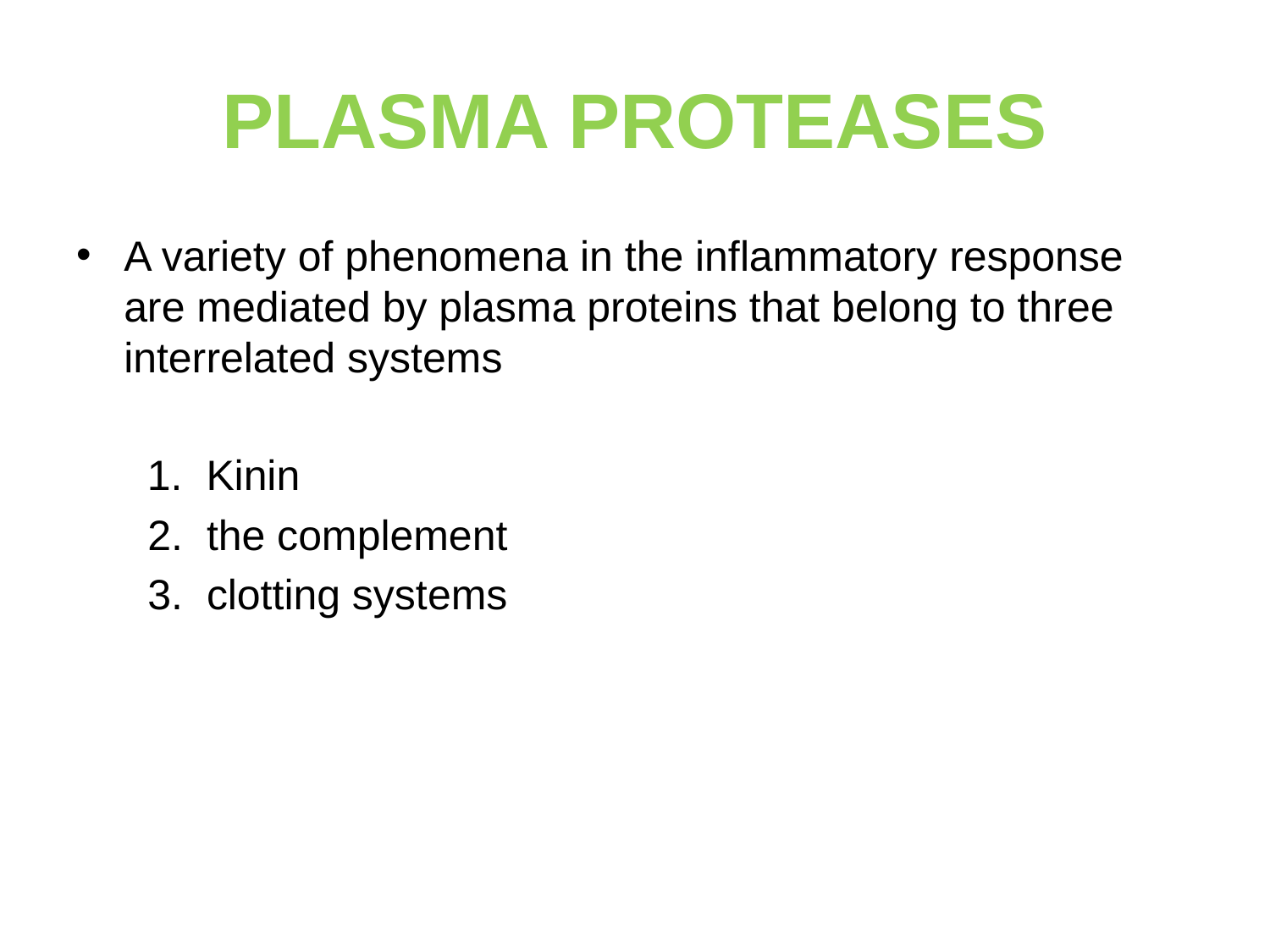

# PLASMA PROTEASES
A variety of phenomena in the inflammatory response are mediated by plasma proteins that belong to three interrelated systems

      1.  Kinin
	  2.  the complement
 	  3.  clotting systems